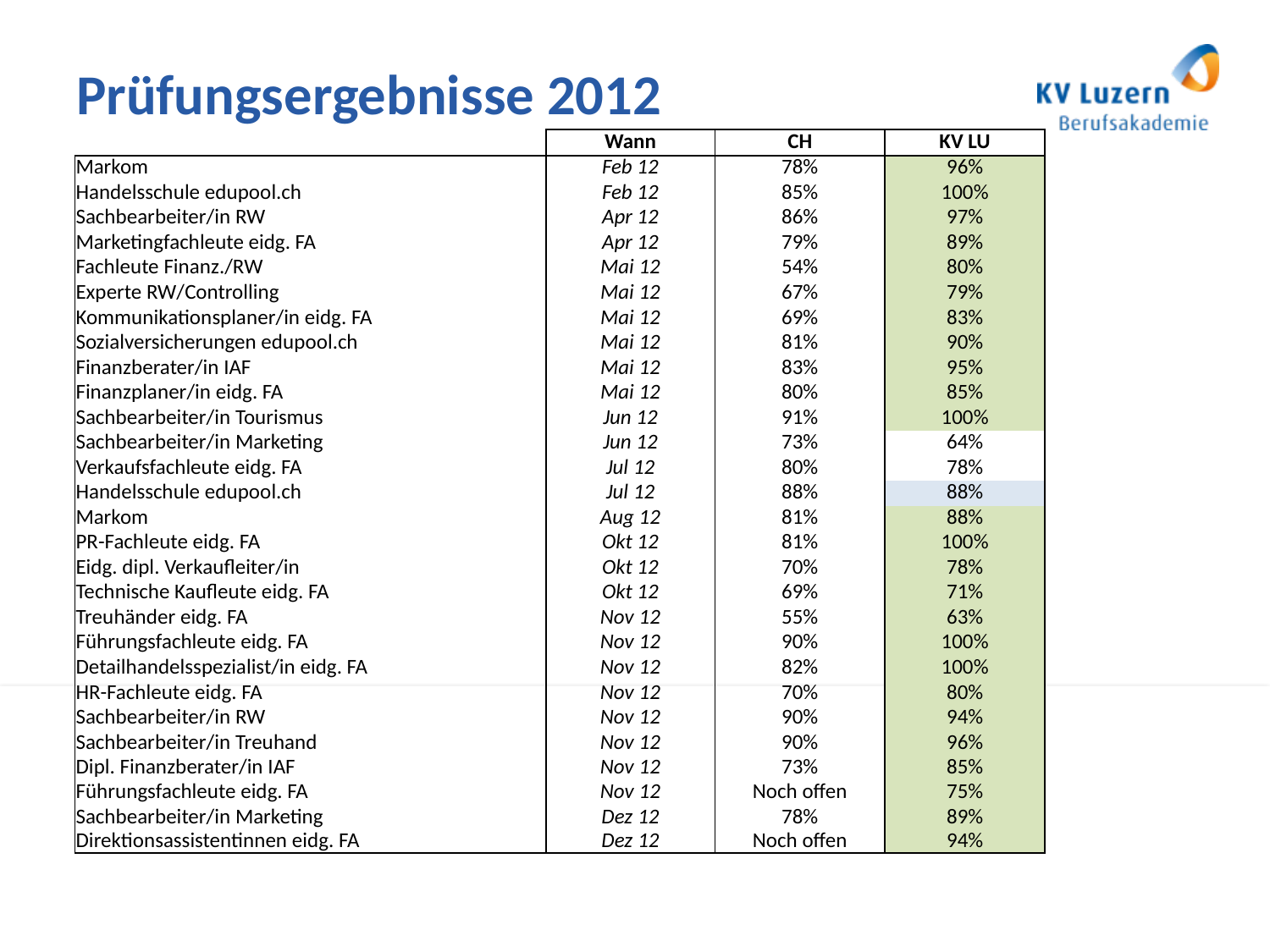

# Prüfungsergebnisse 2012
|  |  |  |  |
| --- | --- | --- | --- |
|  |  |  |  |
|  | Wann | CH | KV LU |
| Markom | Feb 12 | 78% | 96% |
| Handelsschule edupool.ch | Feb 12 | 85% | 100% |
| Sachbearbeiter/in RW | Apr 12 | 86% | 97% |
| Marketingfachleute eidg. FA | Apr 12 | 79% | 89% |
| Fachleute Finanz./RW | Mai 12 | 54% | 80% |
| Experte RW/Controlling | Mai 12 | 67% | 79% |
| Kommunikationsplaner/in eidg. FA | Mai 12 | 69% | 83% |
| Sozialversicherungen edupool.ch | Mai 12 | 81% | 90% |
| Finanzberater/in IAF | Mai 12 | 83% | 95% |
| Finanzplaner/in eidg. FA | Mai 12 | 80% | 85% |
| Sachbearbeiter/in Tourismus | Jun 12 | 91% | 100% |
| Sachbearbeiter/in Marketing | Jun 12 | 73% | 64% |
| Verkaufsfachleute eidg. FA | Jul 12 | 80% | 78% |
| Handelsschule edupool.ch | Jul 12 | 88% | 88% |
| Markom | Aug 12 | 81% | 88% |
| PR-Fachleute eidg. FA | Okt 12 | 81% | 100% |
| Eidg. dipl. Verkaufleiter/in | Okt 12 | 70% | 78% |
| Technische Kaufleute eidg. FA | Okt 12 | 69% | 71% |
| Treuhänder eidg. FA | Nov 12 | 55% | 63% |
| Führungsfachleute eidg. FA | Nov 12 | 90% | 100% |
| Detailhandelsspezialist/in eidg. FA | Nov 12 | 82% | 100% |
| HR-Fachleute eidg. FA | Nov 12 | 70% | 80% |
| Sachbearbeiter/in RW | Nov 12 | 90% | 94% |
| Sachbearbeiter/in Treuhand | Nov 12 | 90% | 96% |
| Dipl. Finanzberater/in IAF | Nov 12 | 73% | 85% |
| Führungsfachleute eidg. FA | Nov 12 | Noch offen | 75% |
| Sachbearbeiter/in Marketing | Dez 12 | 78% | 89% |
| Direktionsassistentinnen eidg. FA | Dez 12 | Noch offen | 94% |
www.kvlu.ch